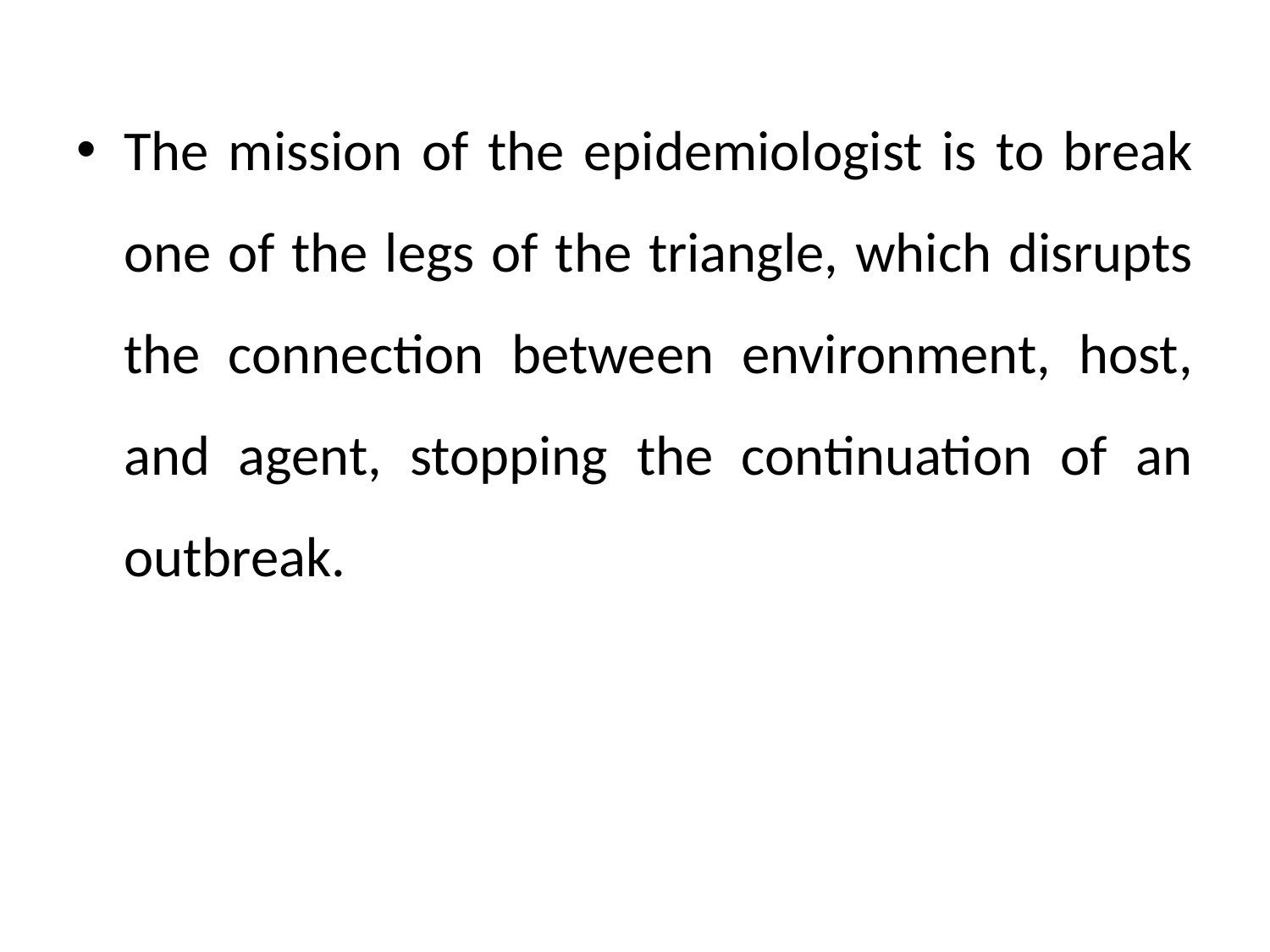

The mission of the epidemiologist is to break one of the legs of the triangle, which disrupts the connection between environment, host, and agent, stopping the continuation of an outbreak.